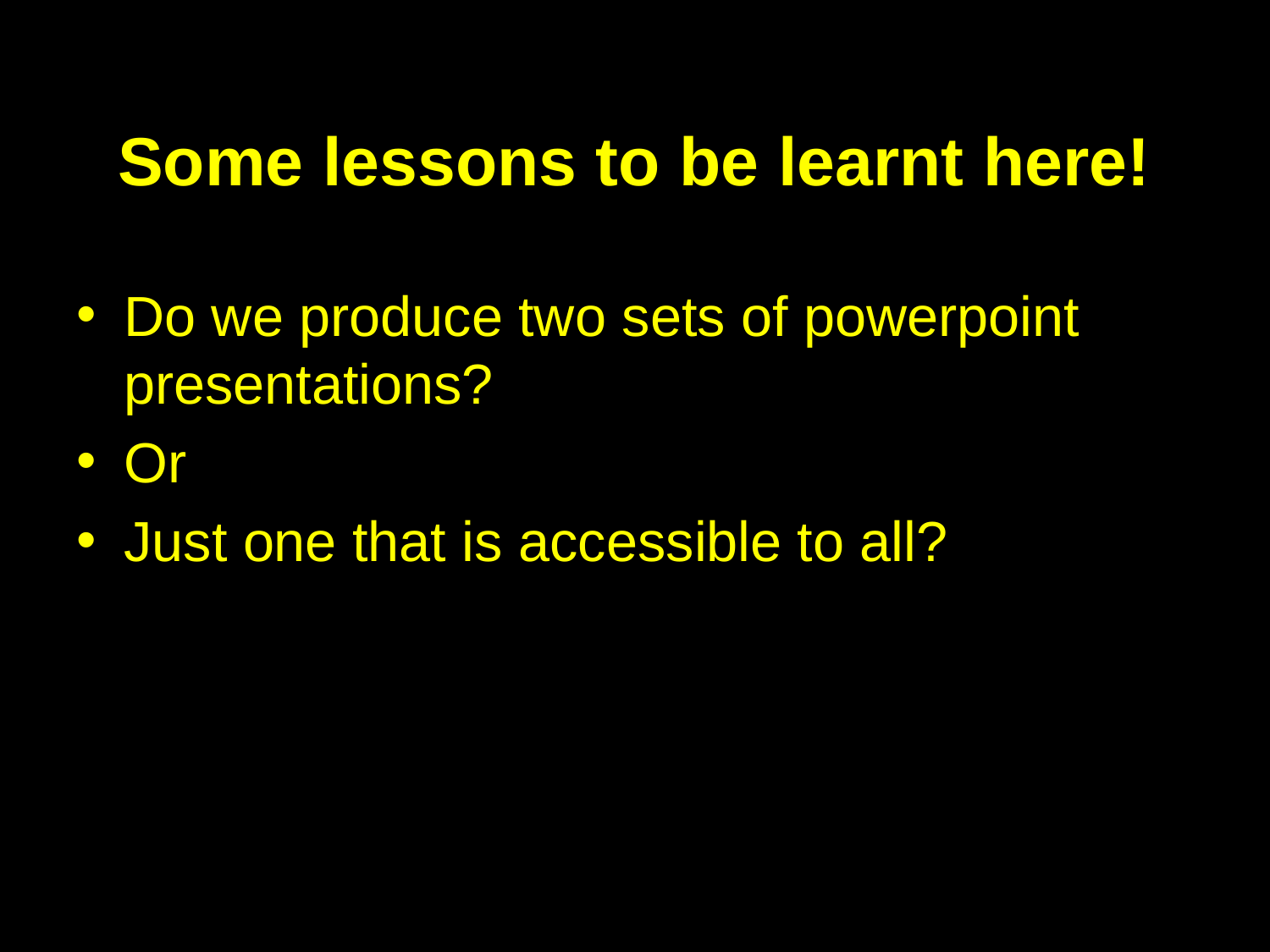

# Some lessons to be learnt here!
Do we produce two sets of powerpoint presentations?
Or
Just one that is accessible to all?